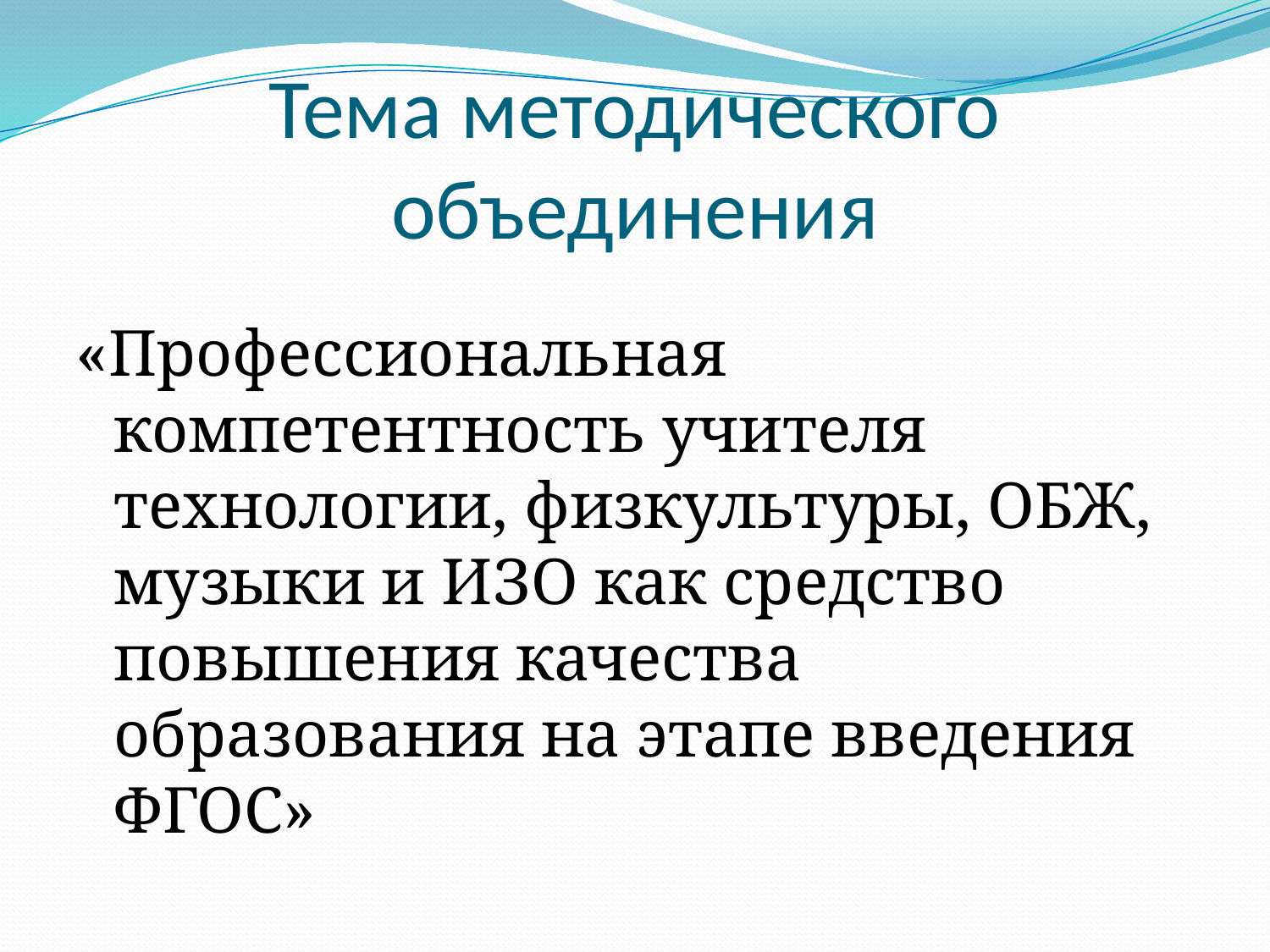

# Тема методического объединения
«Профессиональная компетентность учителя  технологии, физкультуры, ОБЖ, музыки и ИЗО как средство повышения качества образования на этапе введения ФГОС»